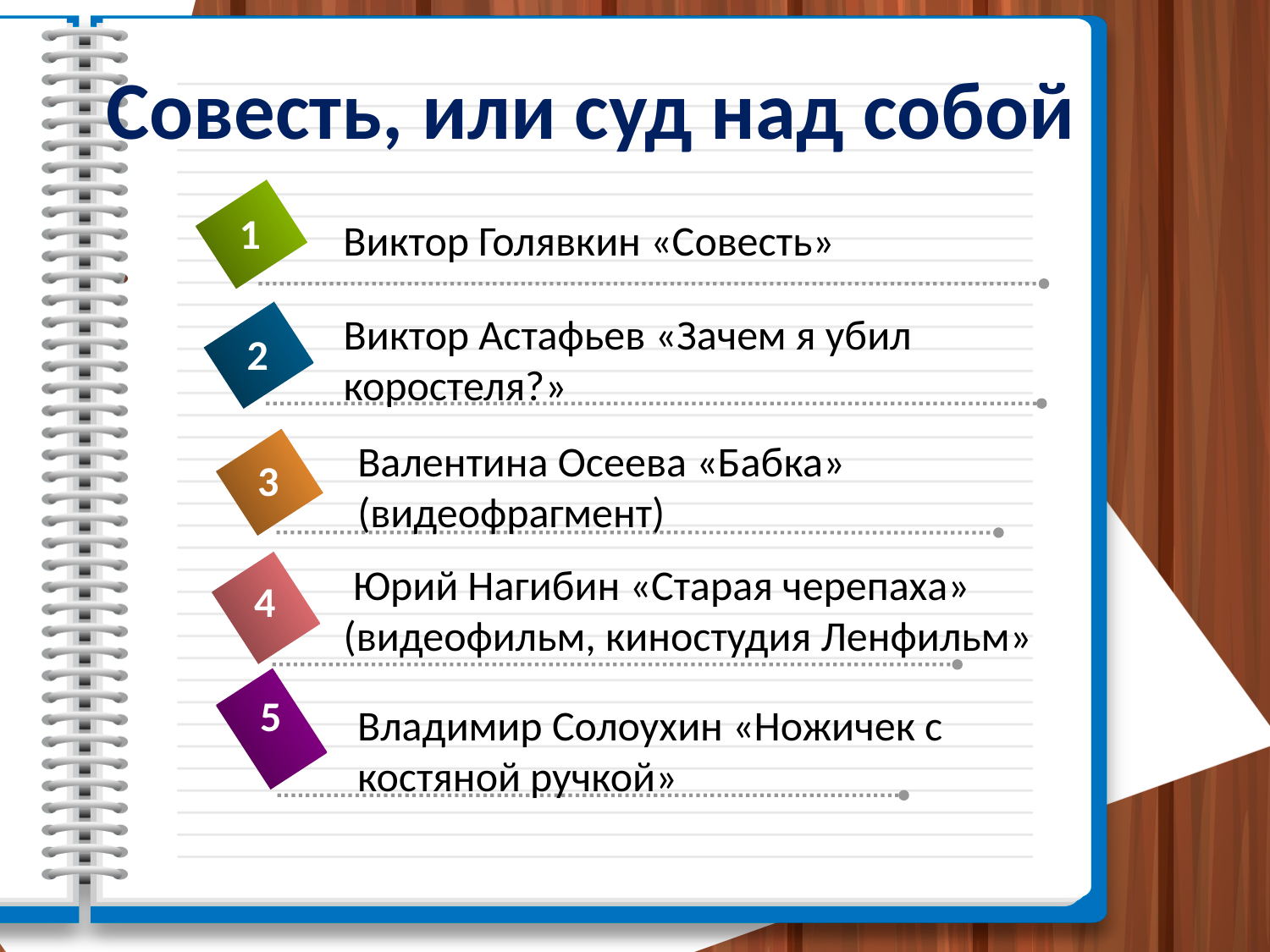

# Совесть, или суд над собой

1
Виктор Голявкин «Совесть»

Виктор Астафьев «Зачем я убил коростеля?»

2

Валентина Осеева «Бабка» (видеофрагмент)

3

 Юрий Нагибин «Старая черепаха» (видеофильм, киностудия Ленфильм»

4

5
Владимир Солоухин «Ножичек с костяной ручкой»